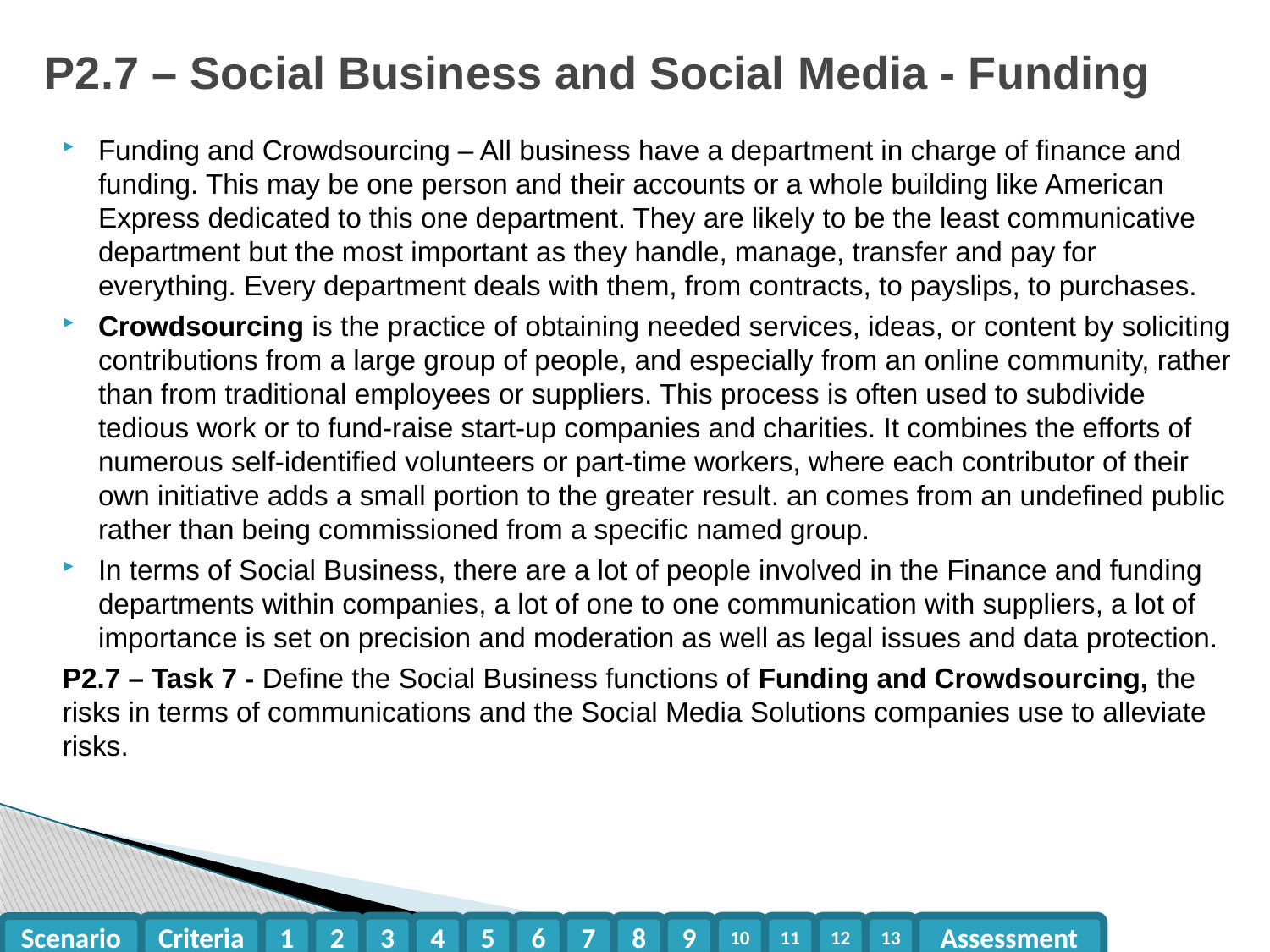

# P2.7 – Social Business and Social Media - Funding
Funding and Crowdsourcing – All business have a department in charge of finance and funding. This may be one person and their accounts or a whole building like American Express dedicated to this one department. They are likely to be the least communicative department but the most important as they handle, manage, transfer and pay for everything. Every department deals with them, from contracts, to payslips, to purchases.
Crowdsourcing is the practice of obtaining needed services, ideas, or content by soliciting contributions from a large group of people, and especially from an online community, rather than from traditional employees or suppliers. This process is often used to subdivide tedious work or to fund-raise start-up companies and charities. It combines the efforts of numerous self-identified volunteers or part-time workers, where each contributor of their own initiative adds a small portion to the greater result. an comes from an undefined public rather than being commissioned from a specific named group.
In terms of Social Business, there are a lot of people involved in the Finance and funding departments within companies, a lot of one to one communication with suppliers, a lot of importance is set on precision and moderation as well as legal issues and data protection.
P2.7 – Task 7 - Define the Social Business functions of Funding and Crowdsourcing, the risks in terms of communications and the Social Media Solutions companies use to alleviate risks.